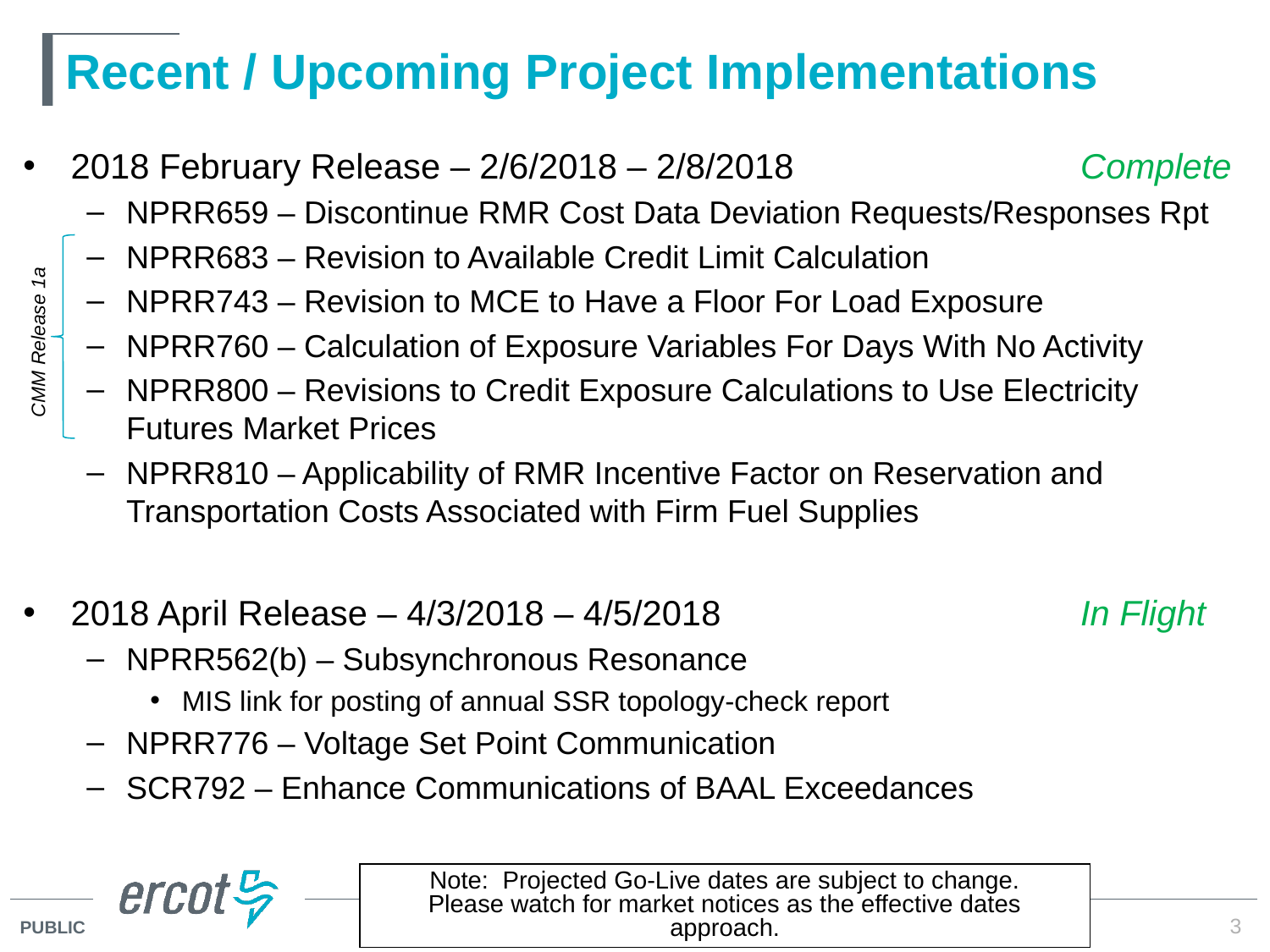

# Recent / Upcoming Project Implementations
2018 February Release – 2/6/2018 – 2/8/2018 	 Complete
NPRR659 – Discontinue RMR Cost Data Deviation Requests/Responses Rpt
NPRR683 – Revision to Available Credit Limit Calculation
NPRR743 – Revision to MCE to Have a Floor For Load Exposure
NPRR760 – Calculation of Exposure Variables For Days With No Activity
NPRR800 – Revisions to Credit Exposure Calculations to Use Electricity Futures Market Prices
NPRR810 – Applicability of RMR Incentive Factor on Reservation and Transportation Costs Associated with Firm Fuel Supplies

2018 April Release – 4/3/2018 – 4/5/2018 	 In Flight
NPRR562(b) – Subsynchronous Resonance
MIS link for posting of annual SSR topology-check report
NPRR776 – Voltage Set Point Communication
SCR792 – Enhance Communications of BAAL Exceedances

CMM Release 1a
Note:  Projected Go-Live dates are subject to change.
Please watch for market notices as the effective dates approach.
3